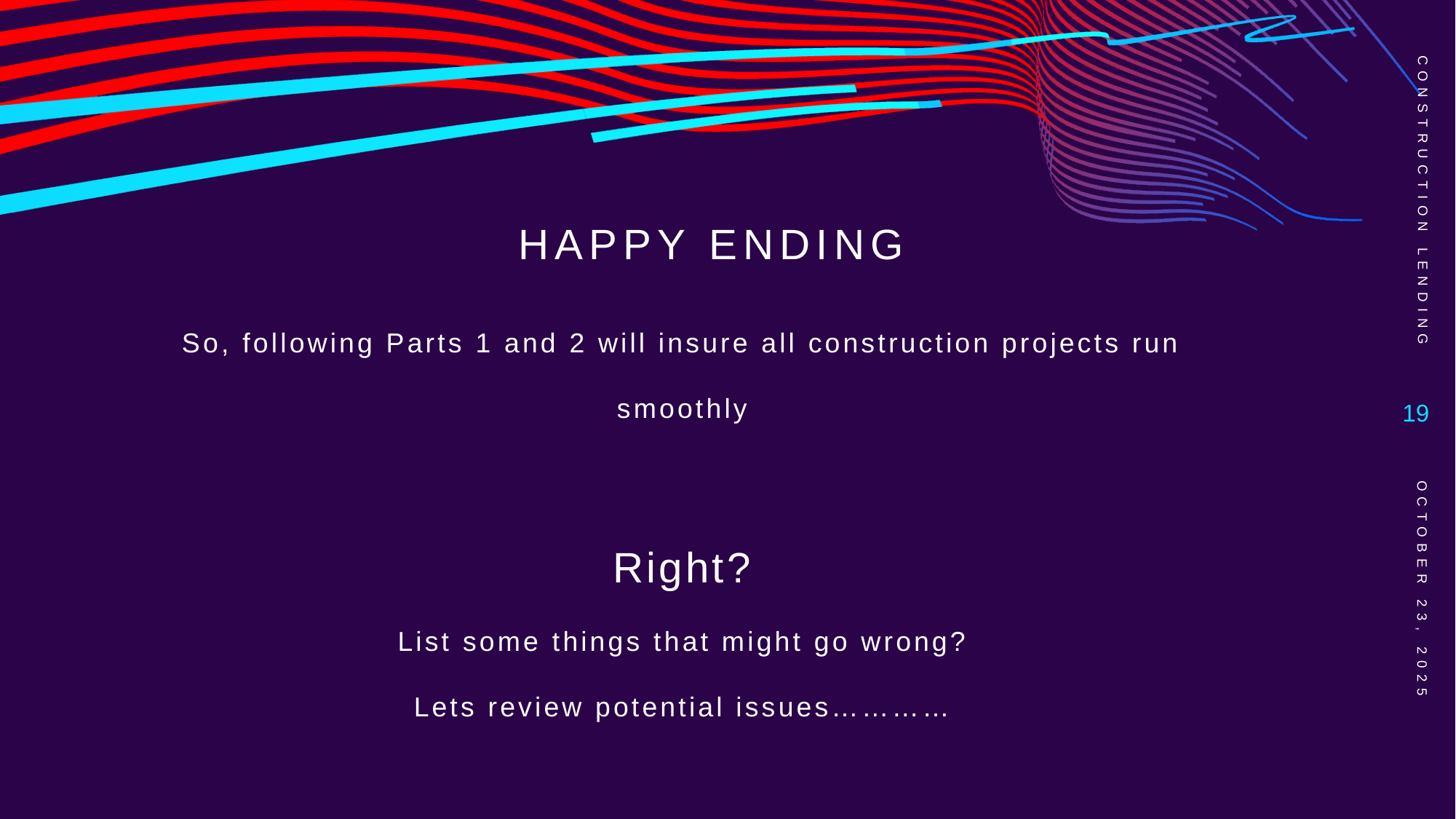

Construction lending
# Happy Ending
So, following Parts 1 and 2 will insure all construction projects run smoothly

Right?
List some things that might go wrong?
Lets review potential issues…………
19
October 23, 2025